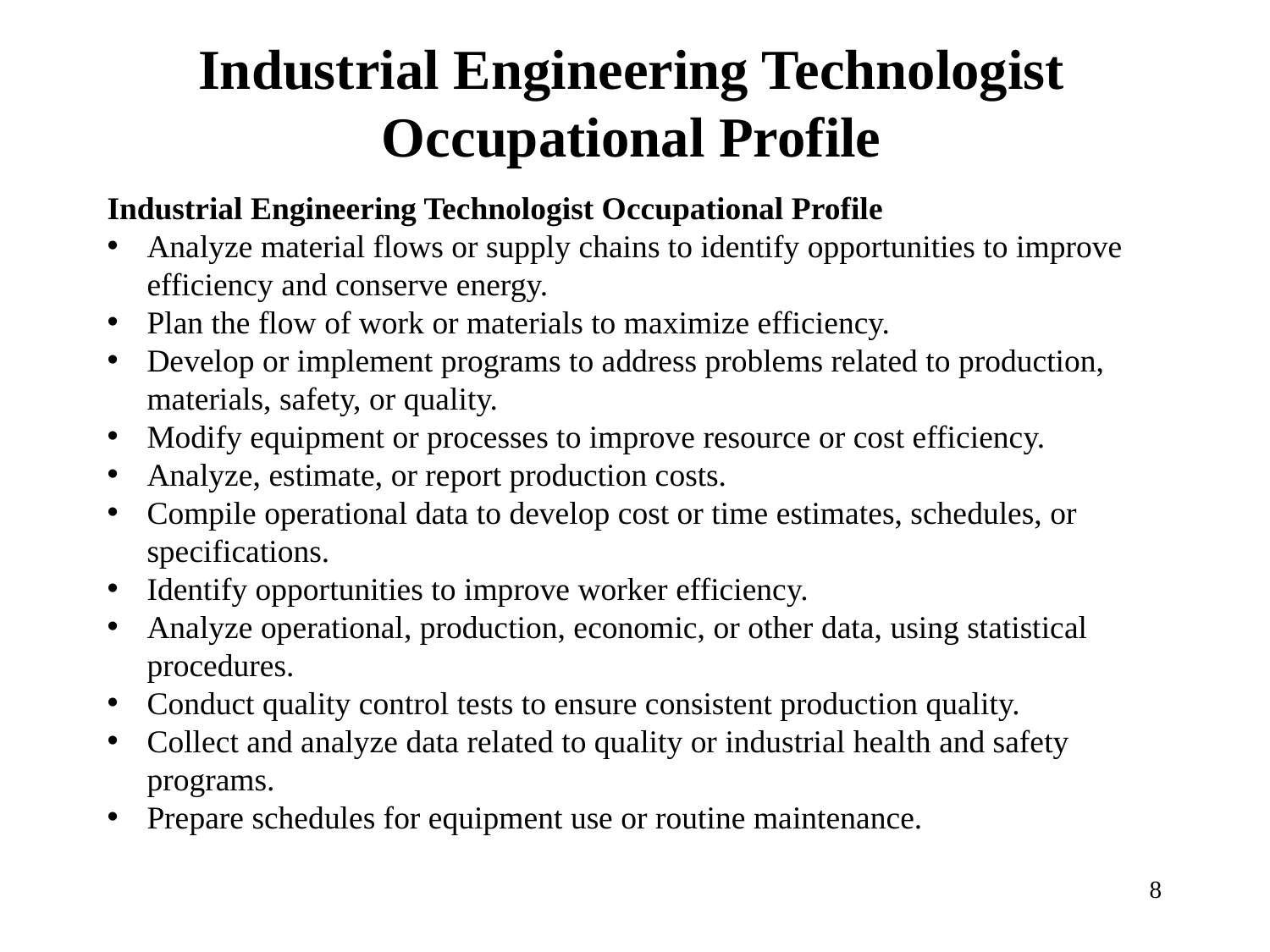

# Industrial Engineering Technologist Occupational Profile
Industrial Engineering Technologist Occupational Profile
Analyze material flows or supply chains to identify opportunities to improve efficiency and conserve energy.
Plan the flow of work or materials to maximize efficiency.
Develop or implement programs to address problems related to production, materials, safety, or quality.
Modify equipment or processes to improve resource or cost efficiency.
Analyze, estimate, or report production costs.
Compile operational data to develop cost or time estimates, schedules, or specifications.
Identify opportunities to improve worker efficiency.
Analyze operational, production, economic, or other data, using statistical procedures.
Conduct quality control tests to ensure consistent production quality.
Collect and analyze data related to quality or industrial health and safety programs.
Prepare schedules for equipment use or routine maintenance.

8